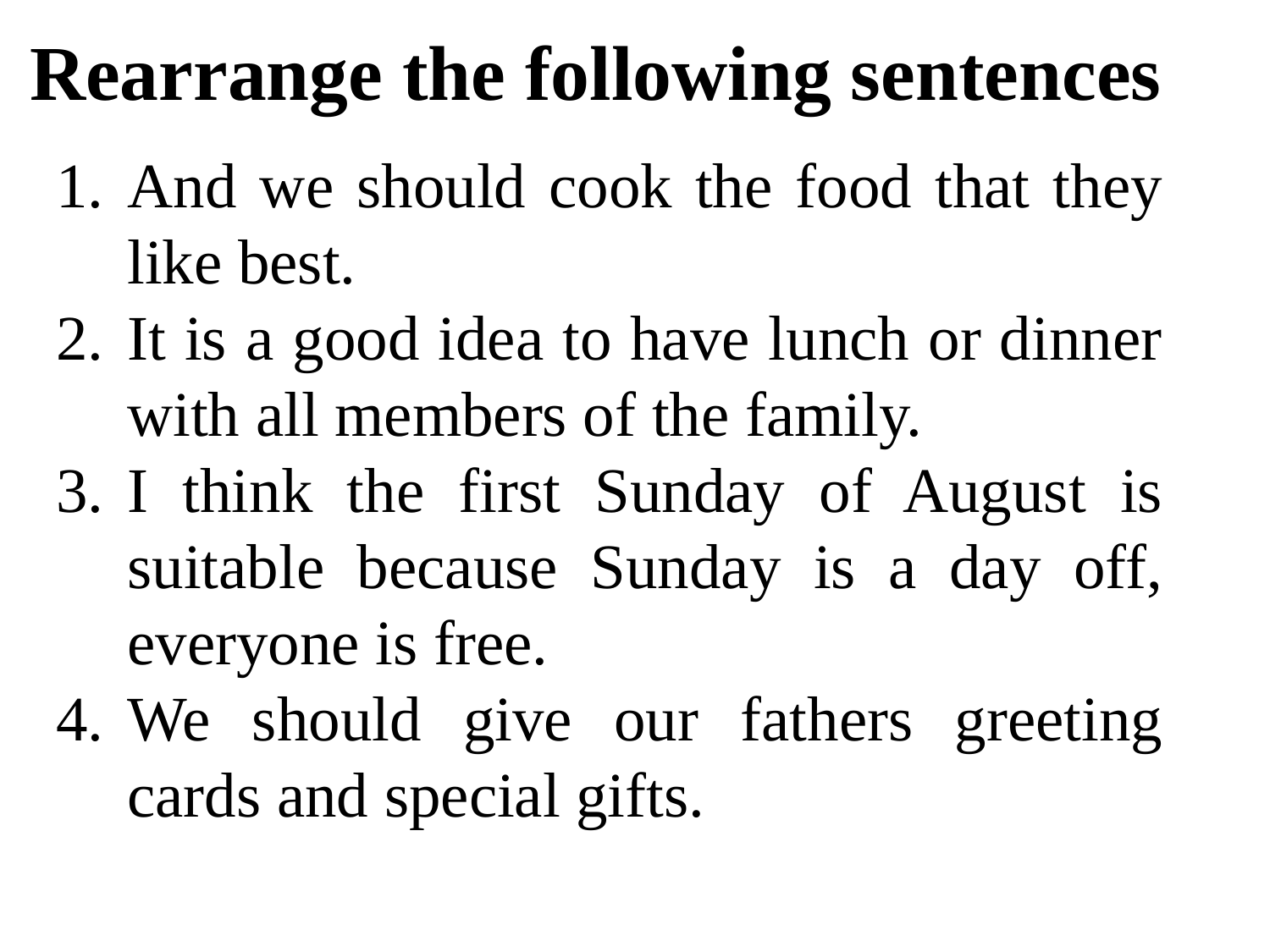

Rearrange the following sentences
And we should cook the food that they like best.
It is a good idea to have lunch or dinner with all members of the family.
I think the first Sunday of August is suitable because Sunday is a day off, everyone is free.
We should give our fathers greeting cards and special gifts.